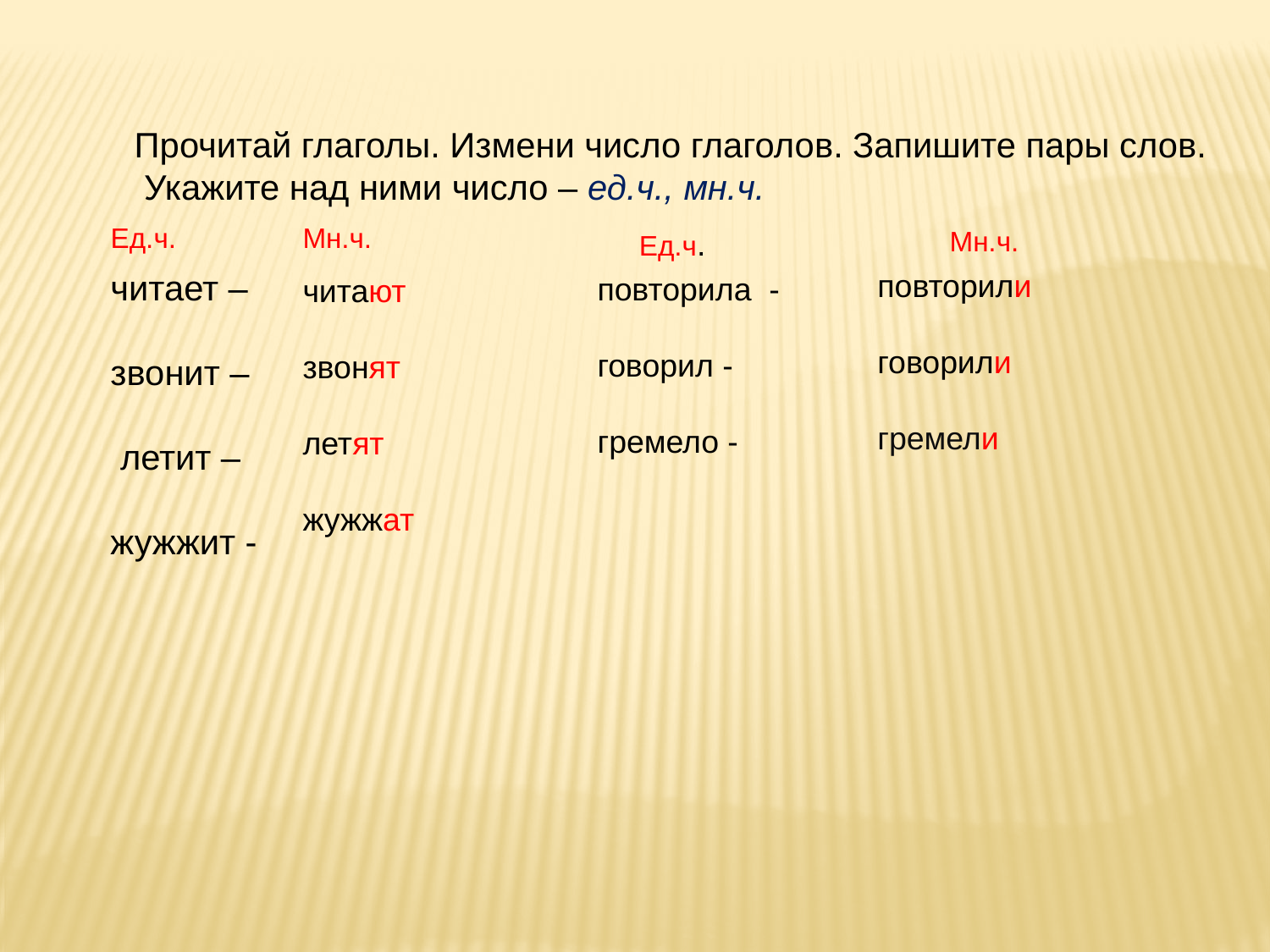

Прочитай глаголы. Измени число глаголов. Запишите пары слов.
 Укажите над ними число – ед.ч., мн.ч.
Ед.ч.
Мн.ч.
Ед.ч.
Мн.ч.

читают

звонят

летят

жужжат

читает –

звонит –

 летит –

жужжит -
повторили

говорили

гремели

повторила  -

говорил -

гремело -